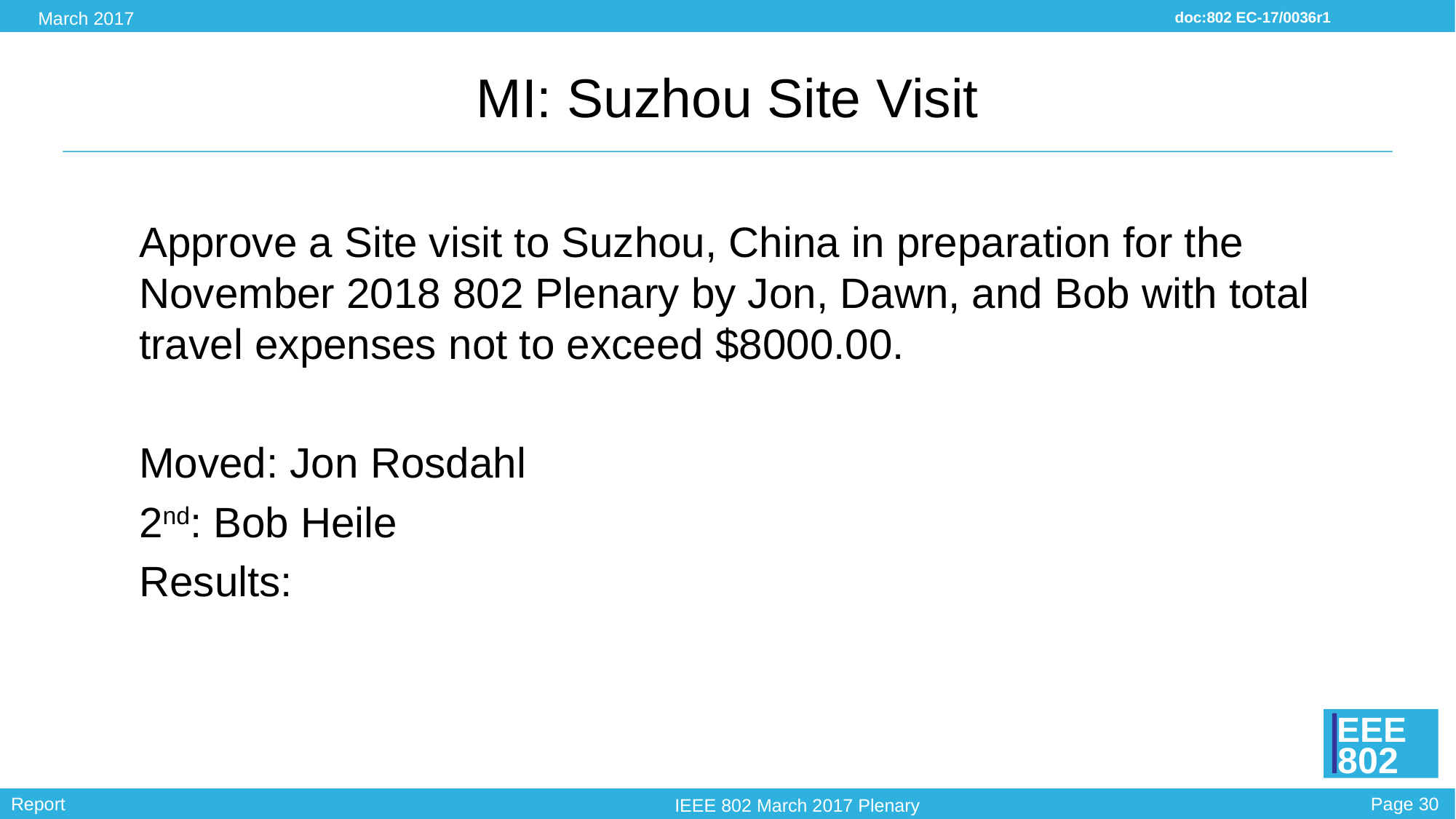

# MI: Suzhou Site Visit
Approve a Site visit to Suzhou, China in preparation for the November 2018 802 Plenary by Jon, Dawn, and Bob with total travel expenses not to exceed $8000.00.

Moved: Jon Rosdahl
2nd: Bob Heile
Results: